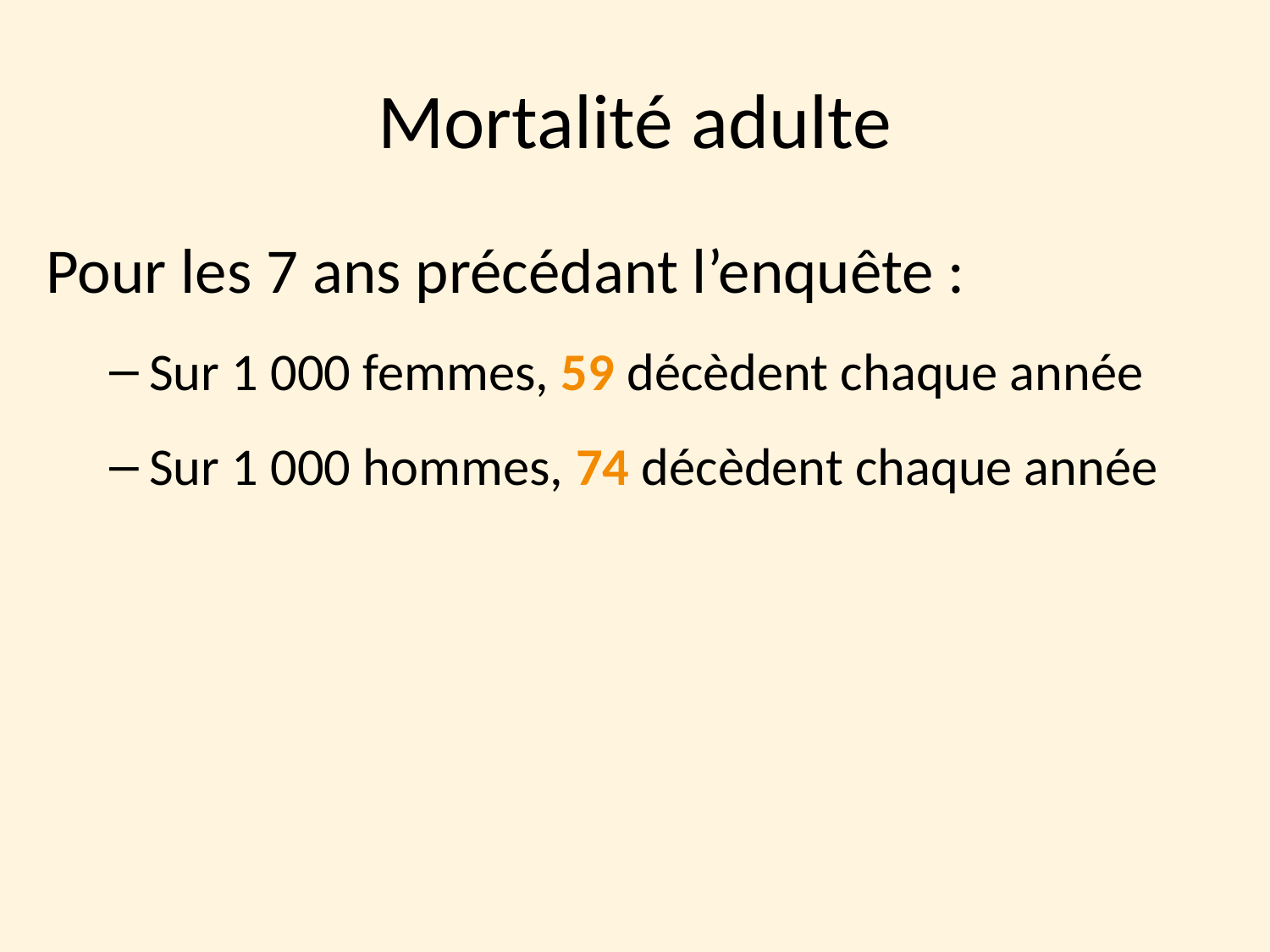

# Mortalité adulte
Pour les 7 ans précédant l’enquête :
Sur 1 000 femmes, 59 décèdent chaque année
Sur 1 000 hommes, 74 décèdent chaque année